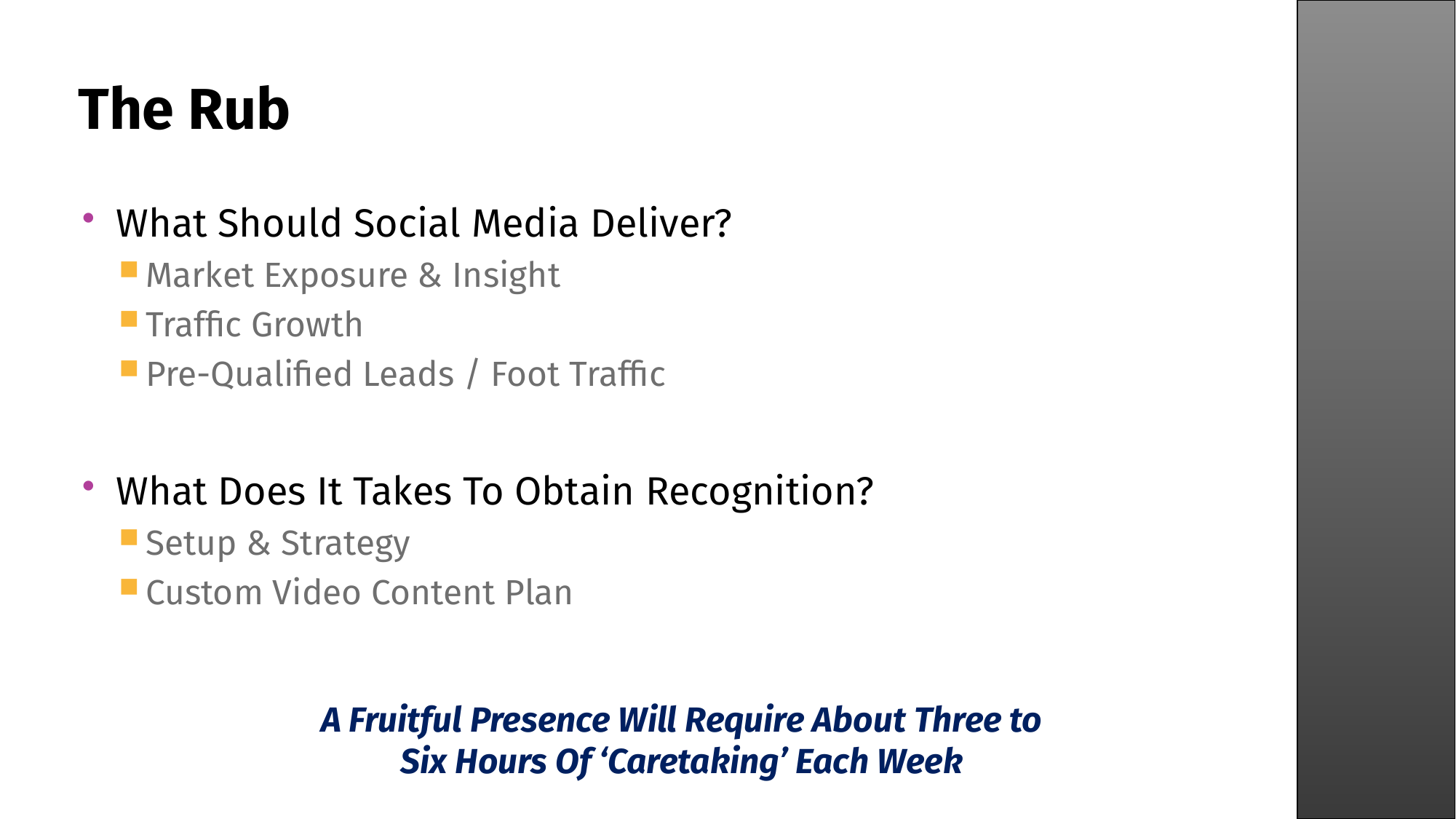

# The Rub
What Should Social Media Deliver?
Market Exposure & Insight
Traffic Growth
Pre-Qualified Leads / Foot Traffic

What Does It Takes To Obtain Recognition?
Setup & Strategy
Custom Video Content Plan

A Fruitful Presence Will Require About Three to Six Hours Of ‘Caretaking’ Each Week